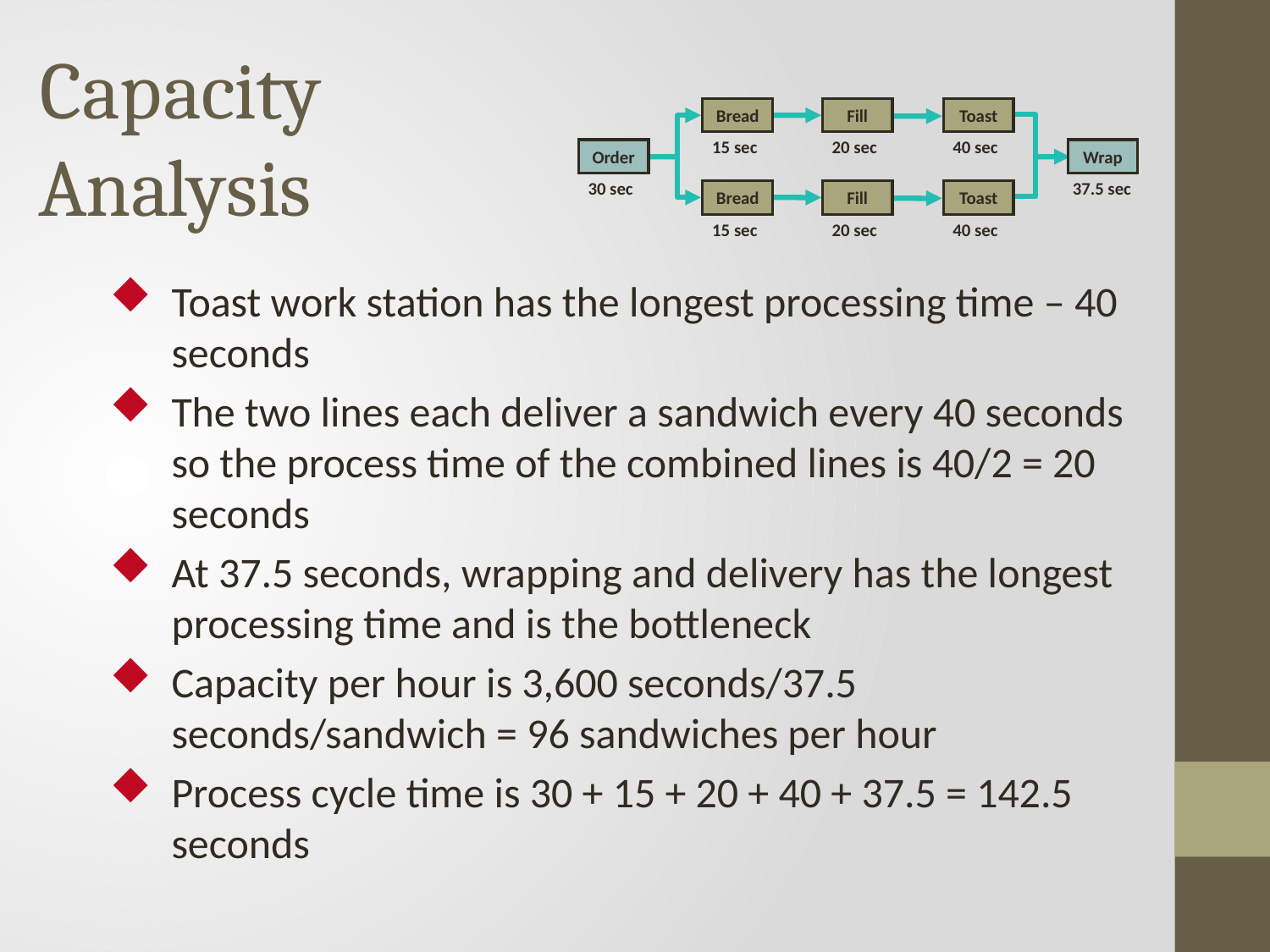

# Capacity Analysis
Bread
Fill
Toast

15 sec
20 sec
40 sec
Order
Wrap

30 sec
37.5 sec
Bread
Fill
Toast

15 sec
40 sec
20 sec
Toast work station has the longest processing time – 40 seconds
The two lines each deliver a sandwich every 40 seconds so the process time of the combined lines is 40/2 = 20 seconds
At 37.5 seconds, wrapping and delivery has the longest processing time and is the bottleneck
Capacity per hour is 3,600 seconds/37.5 seconds/sandwich = 96 sandwiches per hour
Process cycle time is 30 + 15 + 20 + 40 + 37.5 = 142.5 seconds